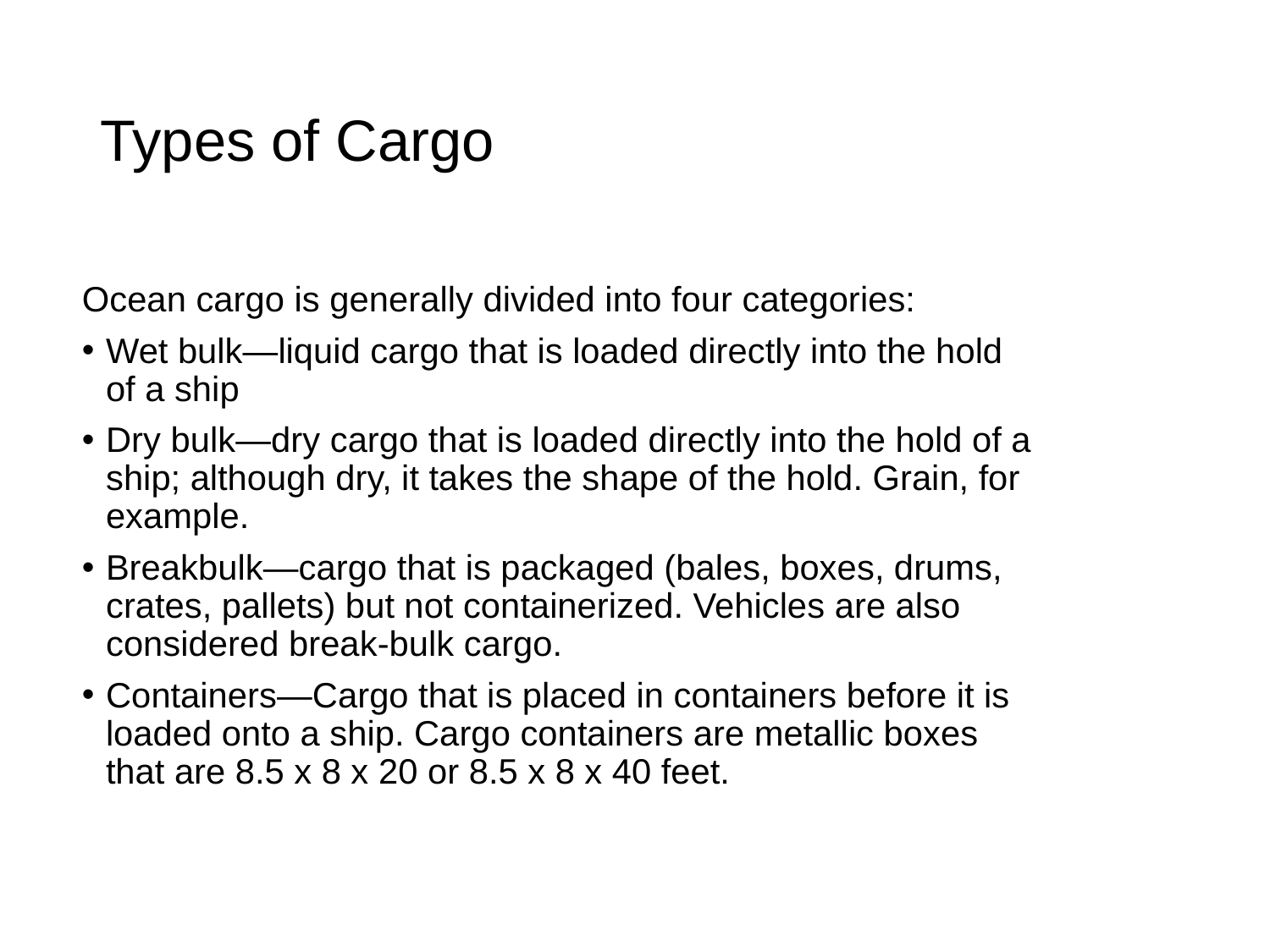

# Types of Cargo
Ocean cargo is generally divided into four categories:
Wet bulk—liquid cargo that is loaded directly into the hold of a ship
Dry bulk—dry cargo that is loaded directly into the hold of a ship; although dry, it takes the shape of the hold. Grain, for example.
Breakbulk—cargo that is packaged (bales, boxes, drums, crates, pallets) but not containerized. Vehicles are also considered break-bulk cargo.
Containers—Cargo that is placed in containers before it is loaded onto a ship. Cargo containers are metallic boxes that are 8.5 x 8 x 20 or 8.5 x 8 x 40 feet.